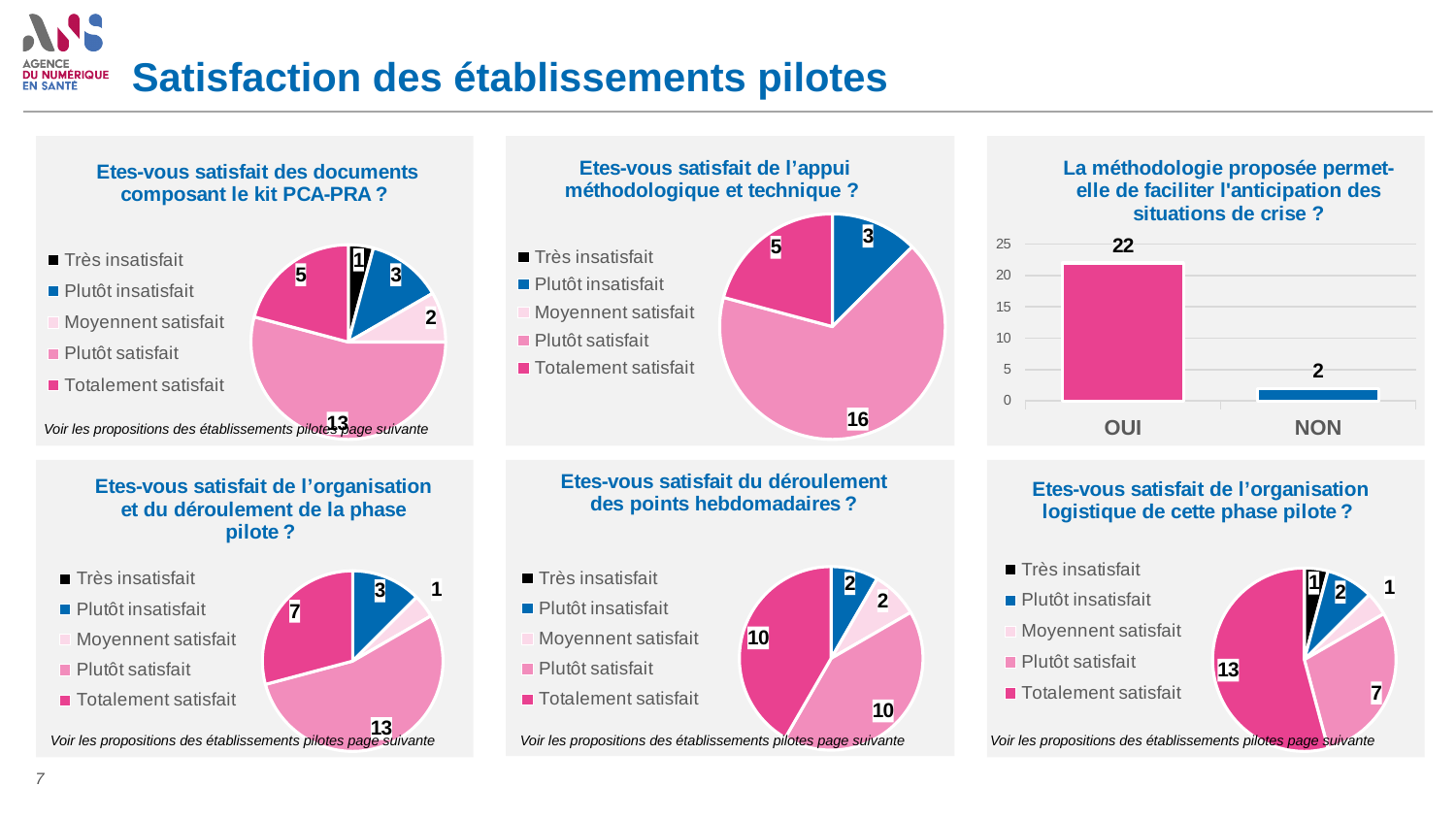

# Satisfaction des établissements pilotes

### Chart: Etes-vous satisfait des documents composant le kit PCA-PRA ?

| Category | Globalement, êtes-vous satisfait de l’organisation et du déroulement de la phase pilote ?  |
|---|---|
| Très insatisfait  | 1.0 |
| Plutôt insatisfait  | 3.0 |
| Moyennent satisfait  | 2.0 |
| Plutôt satisfait  | 13.0 |
| Totalement satisfait  | 5.0 |

### Chart: La méthodologie proposée permet-elle de faciliter l'anticipation des situations de crise ?

| Category | Etes-vous satisfait de l’appui méthodologique et technique apporté pour entamer et réaliser vos travaux autour du PCA-PRA ?  |
|---|---|
| OUI | 22.0 |
| NON | 2.0 |

### Chart: Etes-vous satisfait de l’appui méthodologique et technique ?

| Category | Etes-vous satisfait de l’appui méthodologique et technique apporté pour entamer et réaliser vos travaux autour du PCA-PRA ?  |
|---|---|
| Très insatisfait  | 0.0 |
| Plutôt insatisfait  | 3.0 |
| Moyennent satisfait  | 0.0 |
| Plutôt satisfait  | 16.0 |
| Totalement satisfait  | 5.0 |
Voir les propositions des établissements pilotes page suivante

### Chart: Etes-vous satisfait du déroulement des points hebdomadaires ?

| Category | Globalement, êtes-vous satisfait de l’organisation et du déroulement de la phase pilote ?  |
|---|---|
| Très insatisfait  | 0.0 |
| Plutôt insatisfait  | 2.0 |
| Moyennent satisfait  | 2.0 |
| Plutôt satisfait  | 10.0 |
| Totalement satisfait  | 10.0 |

### Chart: Etes-vous satisfait de l’organisation et du déroulement de la phase pilote ?

| Category | Globalement, êtes-vous satisfait de l’organisation et du déroulement de la phase pilote ?  |
|---|---|
| Très insatisfait  | 0.0 |
| Plutôt insatisfait  | 3.0 |
| Moyennent satisfait  | 1.0 |
| Plutôt satisfait  | 13.0 |
| Totalement satisfait  | 7.0 |

### Chart: Etes-vous satisfait de l’organisation logistique de cette phase pilote ?

| Category | Globalement, êtes-vous satisfait de l’organisation et du déroulement de la phase pilote ?  |
|---|---|
| Très insatisfait  | 1.0 |
| Plutôt insatisfait  | 2.0 |
| Moyennent satisfait  | 1.0 |
| Plutôt satisfait  | 7.0 |
| Totalement satisfait  | 13.0 |
Voir les propositions des établissements pilotes page suivante
Voir les propositions des établissements pilotes page suivante
Voir les propositions des établissements pilotes page suivante
7